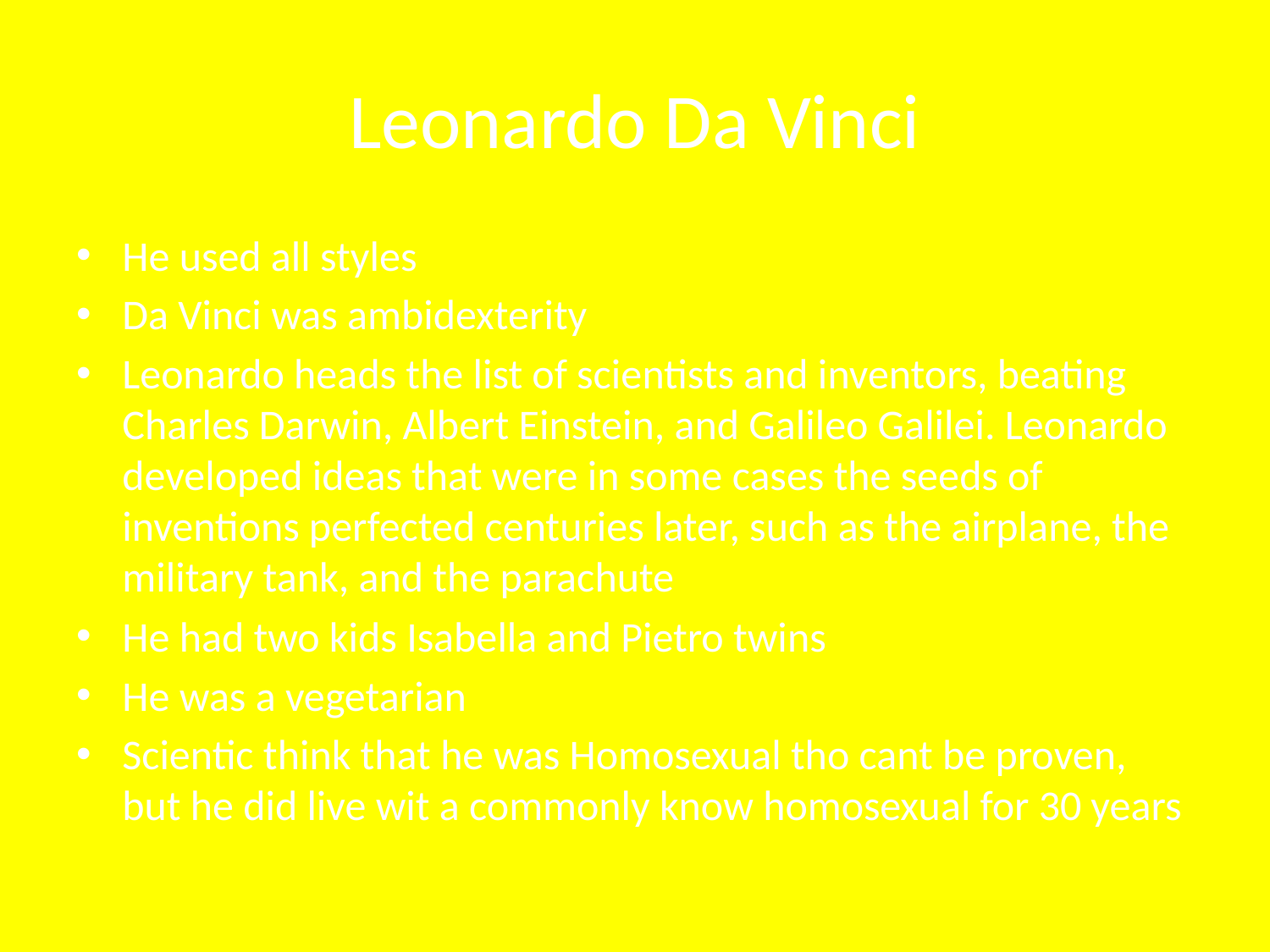

# Leonardo Da Vinci
He used all styles
Da Vinci was ambidexterity
Leonardo heads the list of scientists and inventors, beating Charles Darwin, Albert Einstein, and Galileo Galilei. Leonardo developed ideas that were in some cases the seeds of inventions perfected centuries later, such as the airplane, the military tank, and the parachute
He had two kids Isabella and Pietro twins
He was a vegetarian
Scientic think that he was Homosexual tho cant be proven, but he did live wit a commonly know homosexual for 30 years